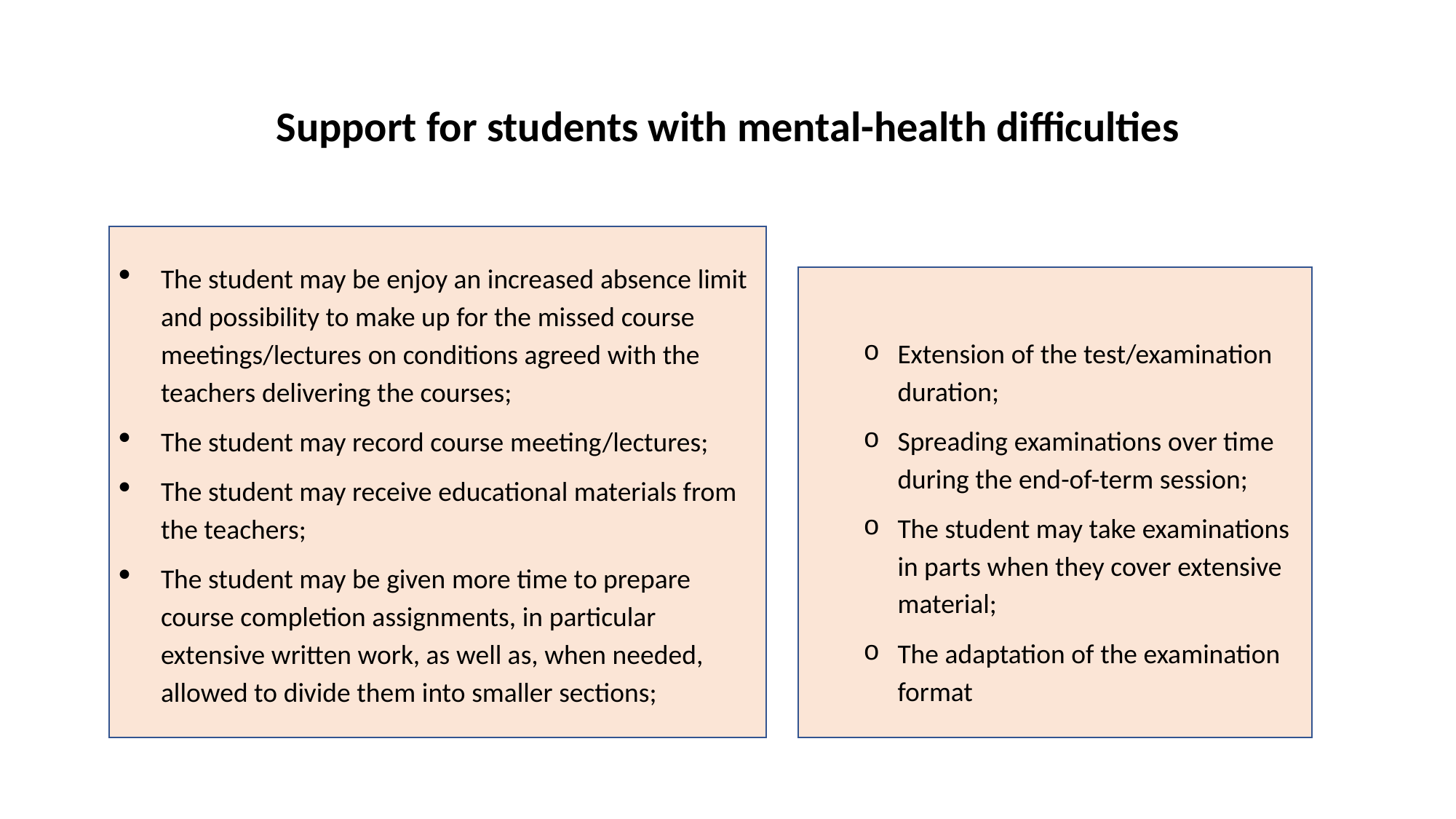

# Support for students with mental-health difficulties

The student may be enjoy an increased absence limit and possibility to make up for the missed course meetings/lectures on conditions agreed with the teachers delivering the courses;
The student may record course meeting/lectures;
The student may receive educational materials from the teachers;
The student may be given more time to prepare course completion assignments, in particular extensive written work, as well as, when needed, allowed to divide them into smaller sections;

Extension of the test/examination duration;
Spreading examinations over time during the end-of-term session;
The student may take examinations in parts when they cover extensive material;
The adaptation of the examination format